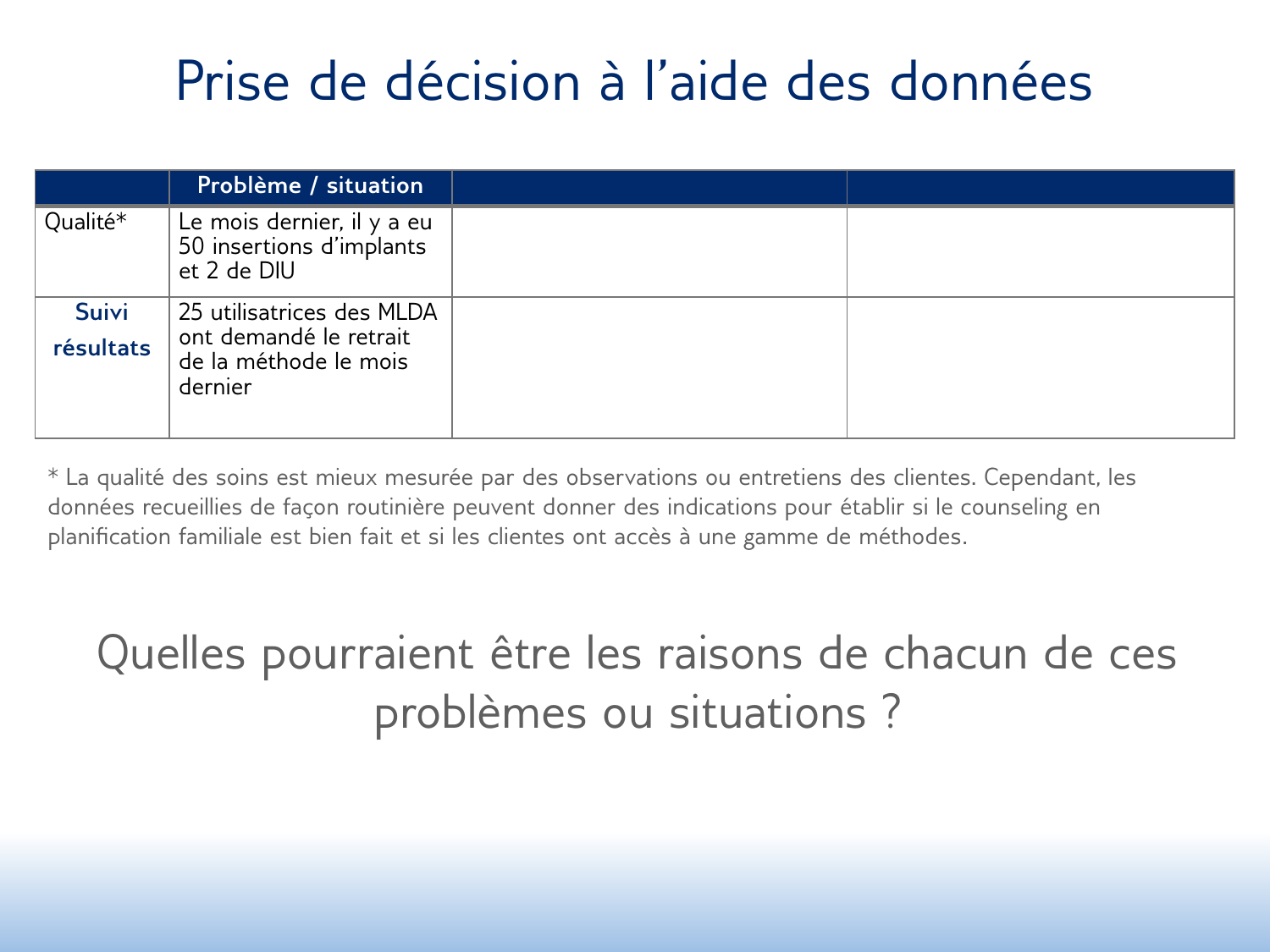

# Prise de décision à l’aide des données
|  | Problème / situation |  |  |
| --- | --- | --- | --- |
| Qualité\* | Le mois dernier, il y a eu 50 insertions d’implants et 2 de DIU |  |  |
| Suivi résultats | 25 utilisatrices des MLDA ont demandé le retrait de la méthode le mois dernier |  |  |
* La qualité des soins est mieux mesurée par des observations ou entretiens des clientes. Cependant, les données recueillies de façon routinière peuvent donner des indications pour établir si le counseling en planification familiale est bien fait et si les clientes ont accès à une gamme de méthodes.
Quelles pourraient être les raisons de chacun de ces problèmes ou situations ?